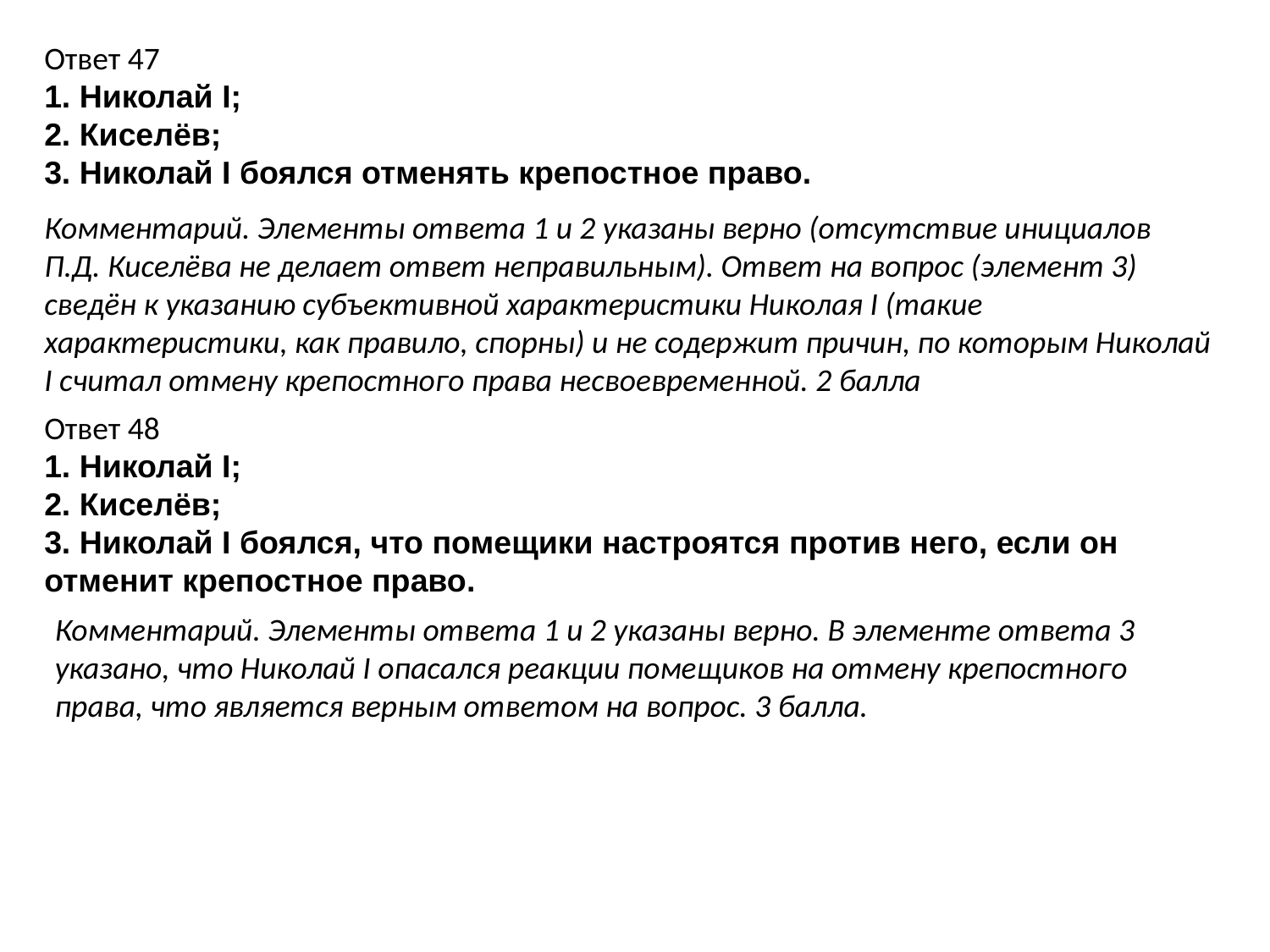

Ответ 47
1. Николай I;
2. Киселёв;
3. Николай I боялся отменять крепостное право.
Комментарий. Элементы ответа 1 и 2 указаны верно (отсутствие инициалов П.Д. Киселёва не делает ответ неправильным). Ответ на вопрос (элемент 3) сведён к указанию субъективной характеристики Николая I (такие характеристики, как правило, спорны) и не содержит причин, по которым Николай I считал отмену крепостного права несвоевременной. 2 балла
Ответ 48
1. Николай I;
2. Киселёв;
3. Николай I боялся, что помещики настроятся против него, если он отменит крепостное право.
Комментарий. Элементы ответа 1 и 2 указаны верно. В элементе ответа 3 указано, что Николай I опасался реакции помещиков на отмену крепостного права, что является верным ответом на вопрос. 3 балла.